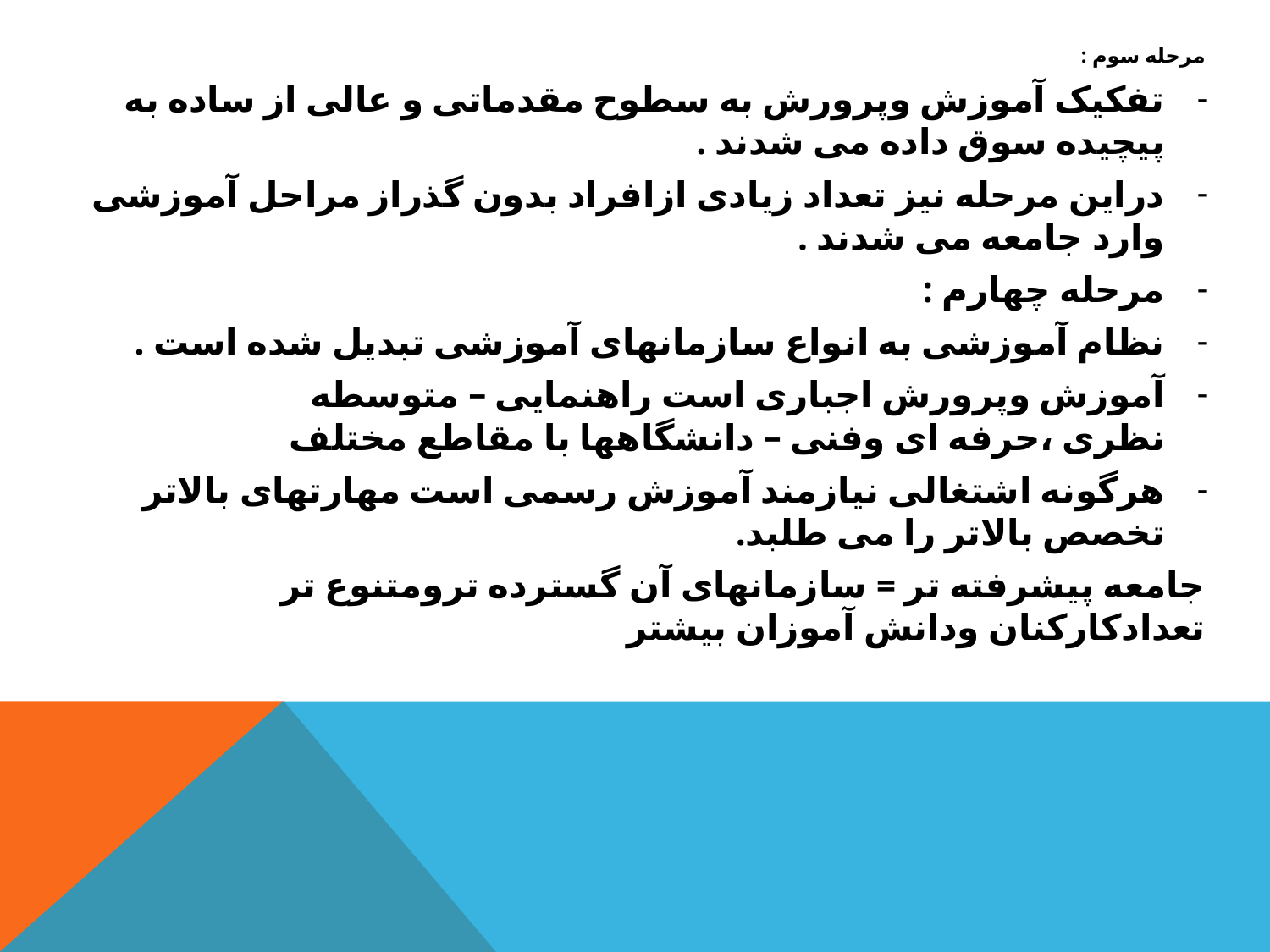

مرحله سوم :
تفکیک آموزش وپرورش به سطوح مقدماتی و عالی از ساده به پیچیده سوق داده می شدند .
دراین مرحله نیز تعداد زیادی ازافراد بدون گذراز مراحل آموزشی وارد جامعه می شدند .
مرحله چهارم :
نظام آموزشی به انواع سازمانهای آموزشی تبدیل شده است .
آموزش وپرورش اجباری است راهنمایی – متوسطه نظری ،حرفه ای وفنی – دانشگاهها با مقاطع مختلف
هرگونه اشتغالی نیازمند آموزش رسمی است مهارتهای بالاتر تخصص بالاتر را می طلبد.
جامعه پیشرفته تر = سازمانهای آن گسترده ترومتنوع تر تعدادکارکنان ودانش آموزان بیشتر